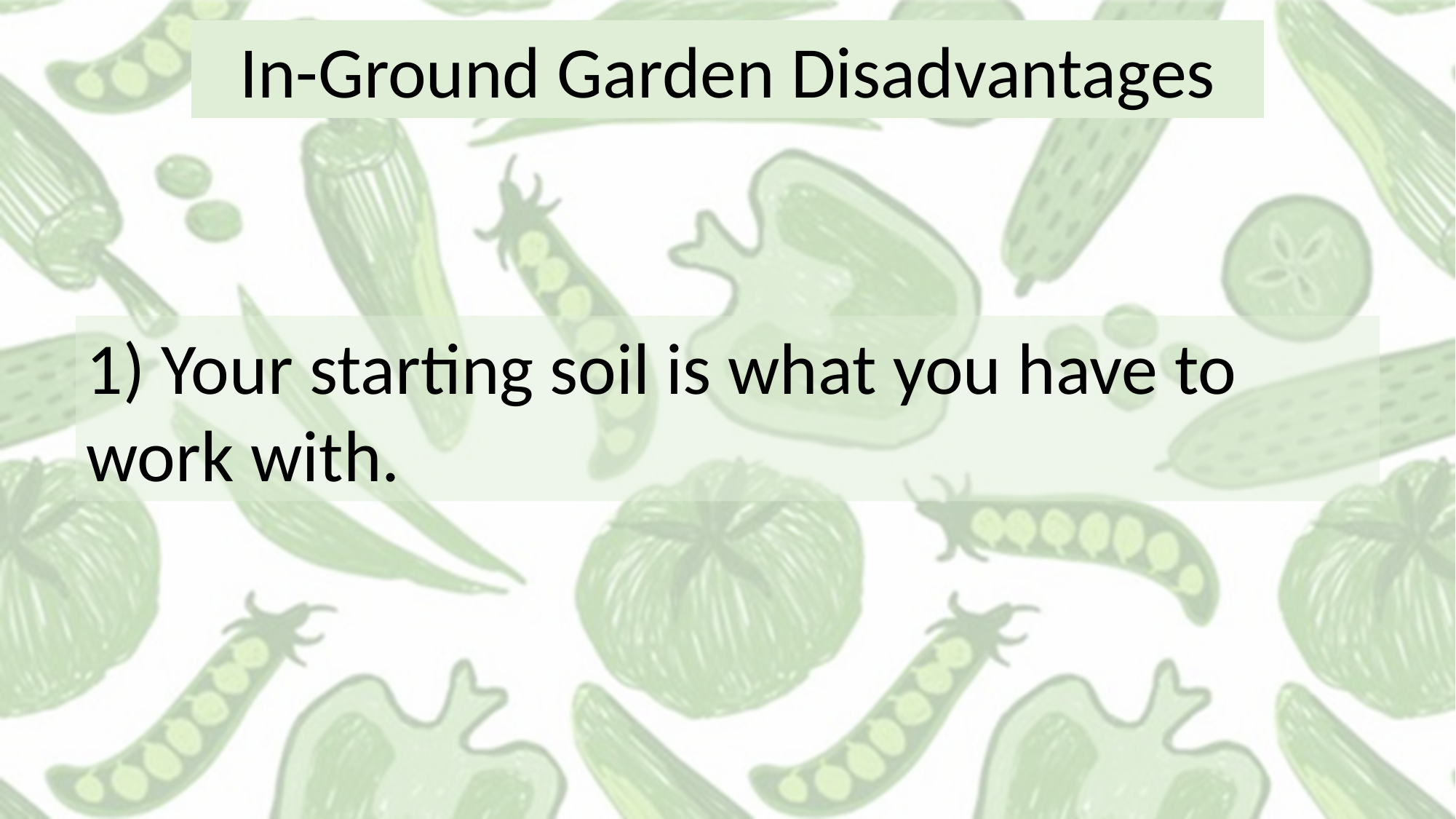

In-Ground Garden Disadvantages
1) Your starting soil is what you have to work with.